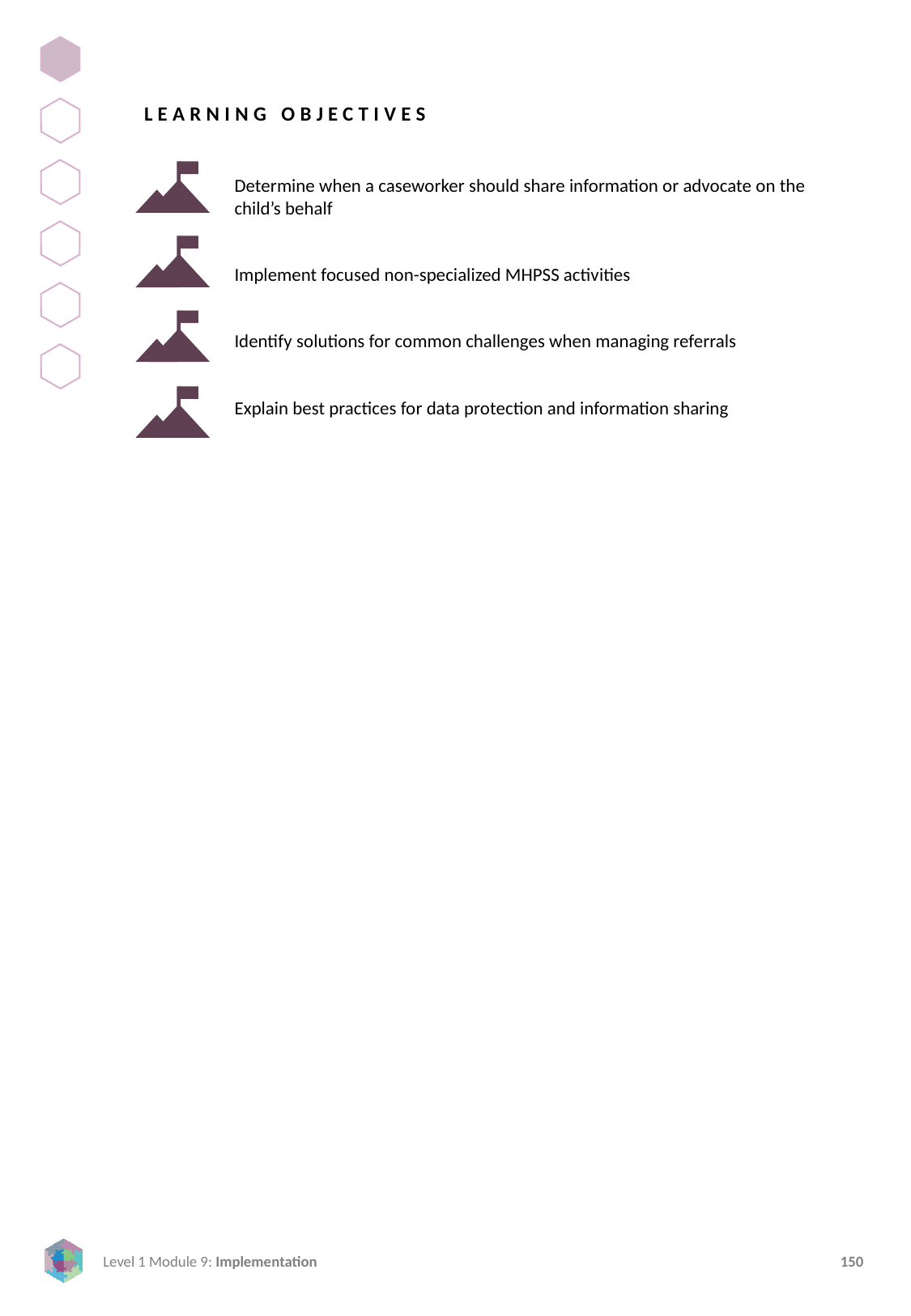

LEARNING OBJECTIVES

Determine when a caseworker should share information or advocate on the child’s behalf

Implement focused non-specialized MHPSS activities

Identify solutions for common challenges when managing referrals

Explain best practices for data protection and information sharing